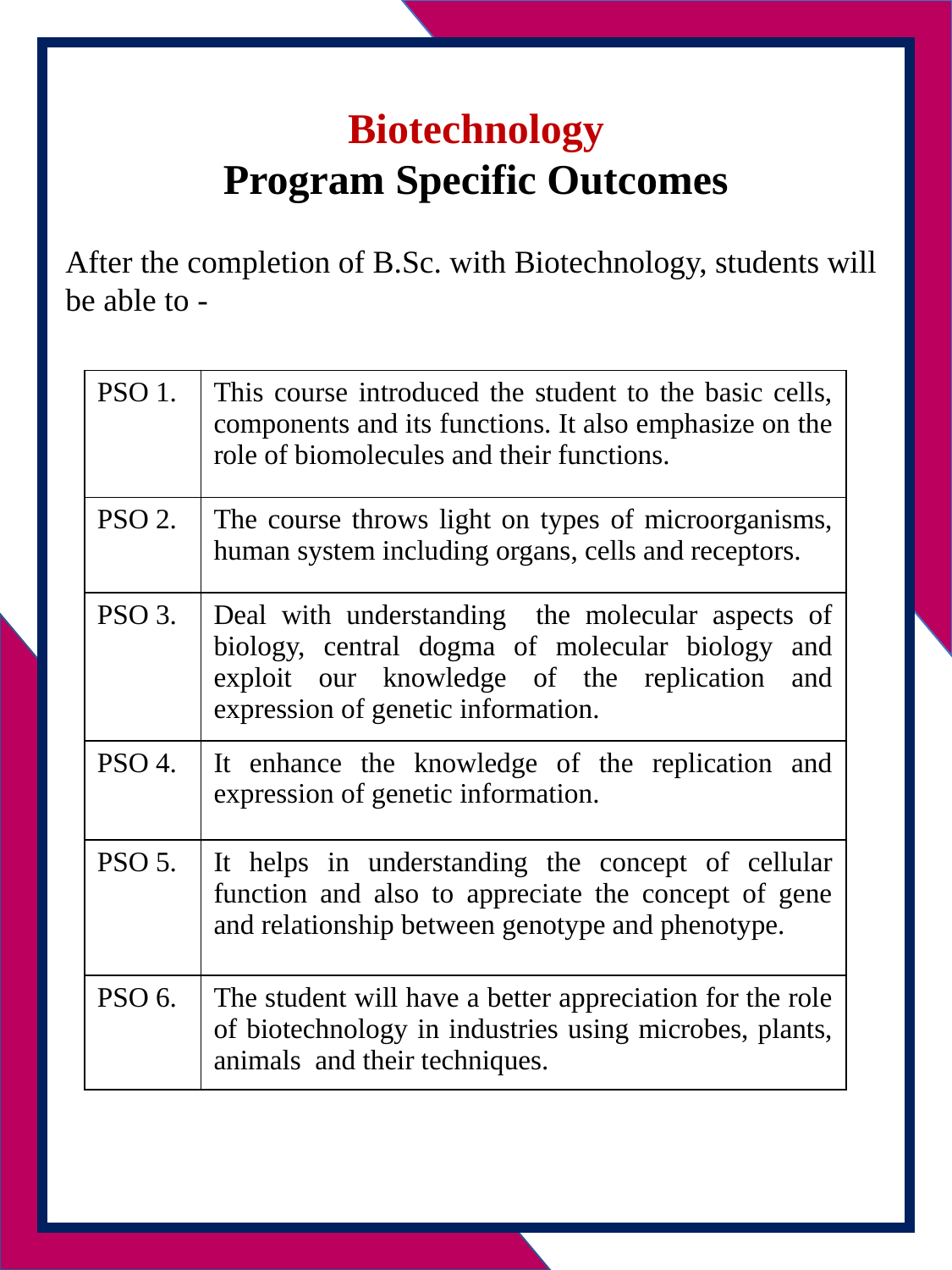

Biotechnology
Program Specific Outcomes

After the completion of B.Sc. with Biotechnology, students will be able to -

| PSO 1. | This course introduced the student to the basic cells, components and its functions. It also emphasize on the role of biomolecules and their functions. |
| --- | --- |
| PSO 2. | The course throws light on types of microorganisms, human system including organs, cells and receptors. |
| PSO 3. | Deal with understanding the molecular aspects of biology, central dogma of molecular biology and exploit our knowledge of the replication and expression of genetic information. |
| PSO 4. | It enhance the knowledge of the replication and expression of genetic information. |
| PSO 5. | It helps in understanding the concept of cellular function and also to appreciate the concept of gene and relationship between genotype and phenotype. |
| PSO 6. | The student will have a better appreciation for the role of biotechnology in industries using microbes, plants, animals and their techniques. |